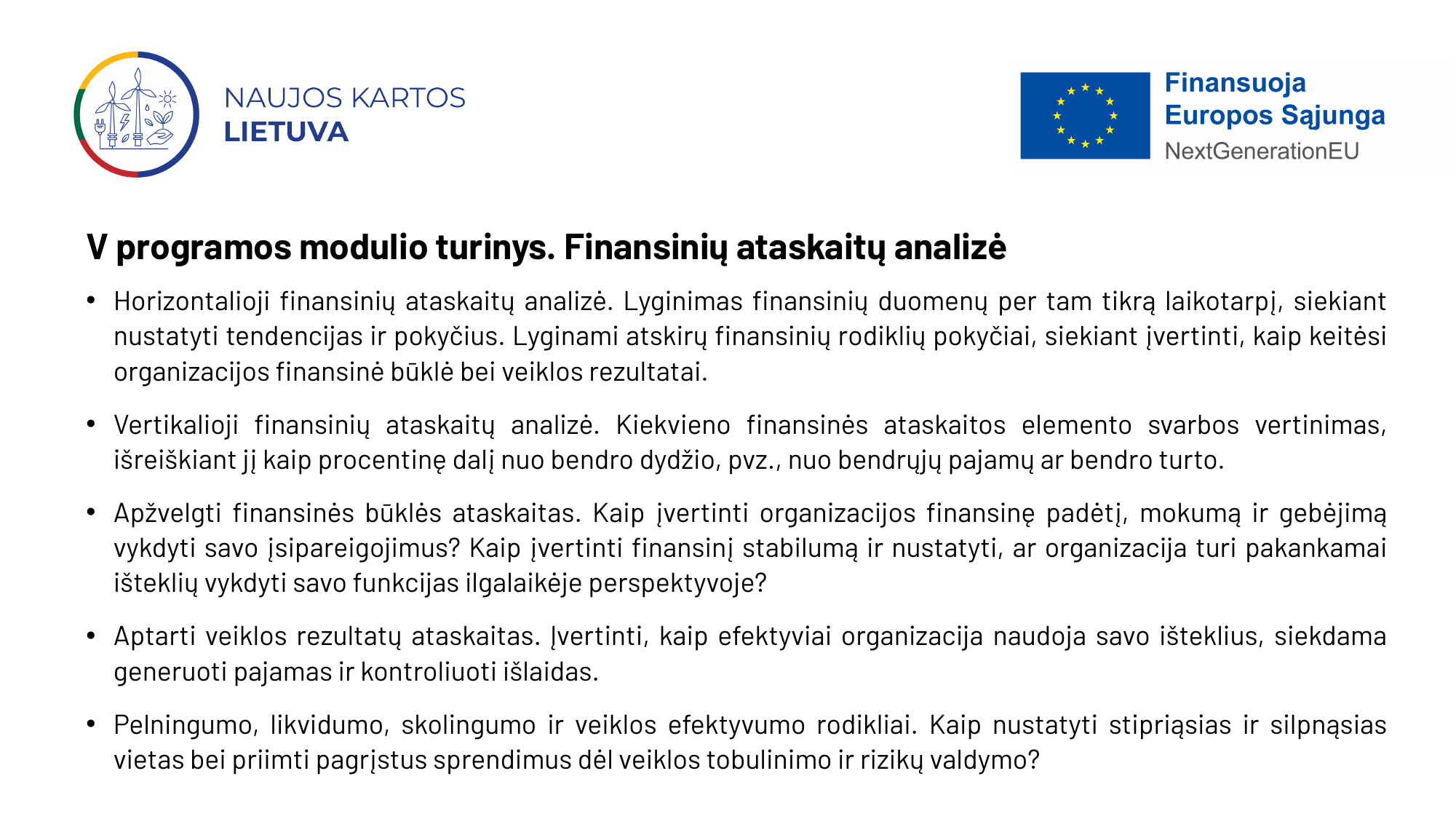

# V programos modulio turinys. Finansinių ataskaitų analizė
Horizontalioji finansinių ataskaitų analizė. Lyginimas finansinių duomenų per tam tikrą laikotarpį, siekiant nustatyti tendencijas ir pokyčius. Lyginami atskirų finansinių rodiklių pokyčiai, siekiant įvertinti, kaip keitėsi organizacijos finansinė būklė bei veiklos rezultatai.
Vertikalioji finansinių ataskaitų analizė. Kiekvieno finansinės ataskaitos elemento svarbos vertinimas, išreiškiant jį kaip procentinę dalį nuo bendro dydžio, pvz., nuo bendrųjų pajamų ar bendro turto.
Apžvelgti finansinės būklės ataskaitas. Kaip įvertinti organizacijos finansinę padėtį, mokumą ir gebėjimą vykdyti savo įsipareigojimus? Kaip įvertinti finansinį stabilumą ir nustatyti, ar organizacija turi pakankamai išteklių vykdyti savo funkcijas ilgalaikėje perspektyvoje?
Aptarti veiklos rezultatų ataskaitas. Įvertinti, kaip efektyviai organizacija naudoja savo išteklius, siekdama generuoti pajamas ir kontroliuoti išlaidas.
Pelningumo, likvidumo, skolingumo ir veiklos efektyvumo rodikliai. Kaip nustatyti stipriąsias ir silpnąsias vietas bei priimti pagrįstus sprendimus dėl veiklos tobulinimo ir rizikų valdymo?